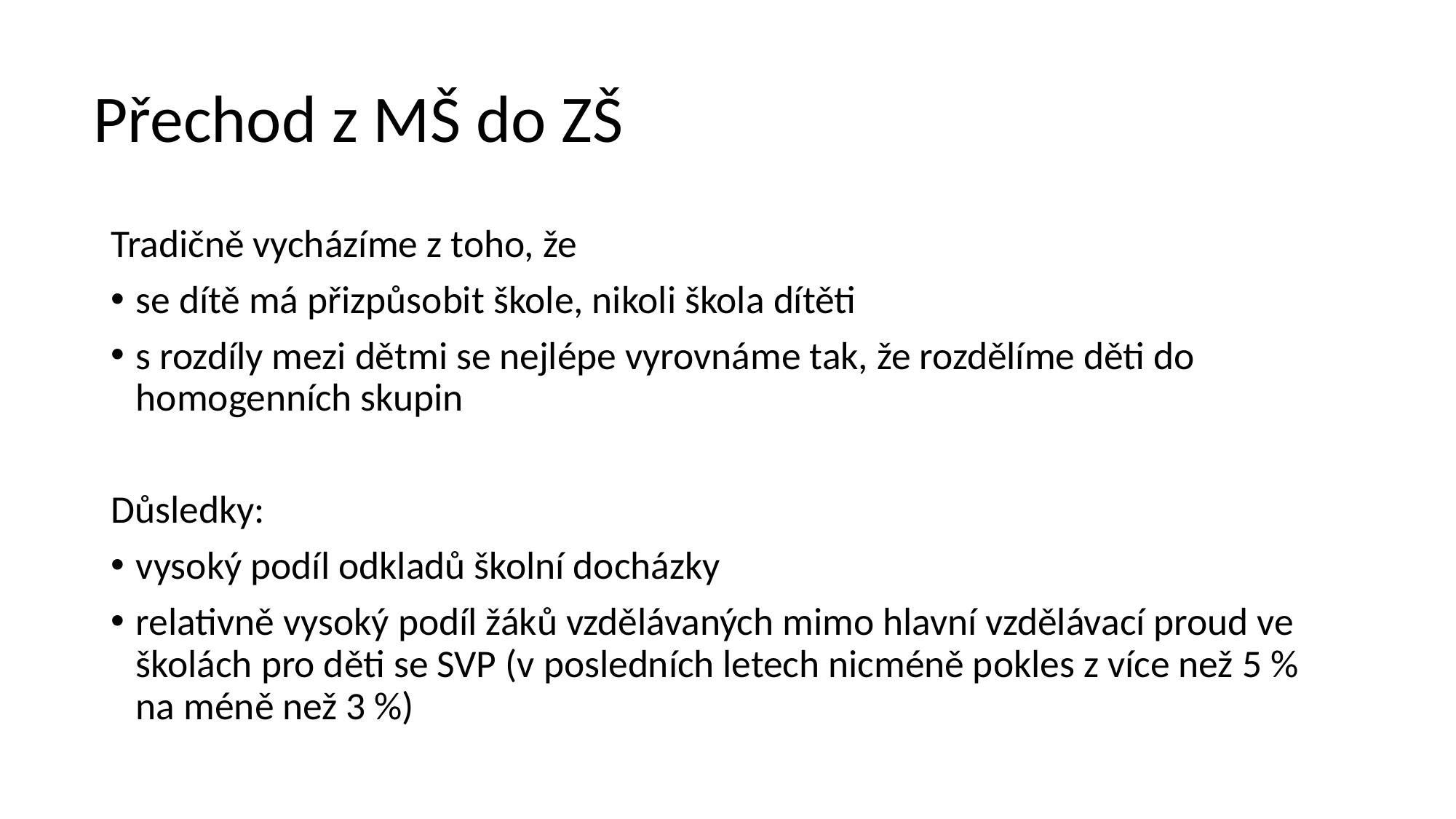

# Přechod z MŠ do ZŠ
Tradičně vycházíme z toho, že
se dítě má přizpůsobit škole, nikoli škola dítěti
s rozdíly mezi dětmi se nejlépe vyrovnáme tak, že rozdělíme děti do homogenních skupin

Důsledky:
vysoký podíl odkladů školní docházky
relativně vysoký podíl žáků vzdělávaných mimo hlavní vzdělávací proud ve školách pro děti se SVP (v posledních letech nicméně pokles z více než 5 % na méně než 3 %)